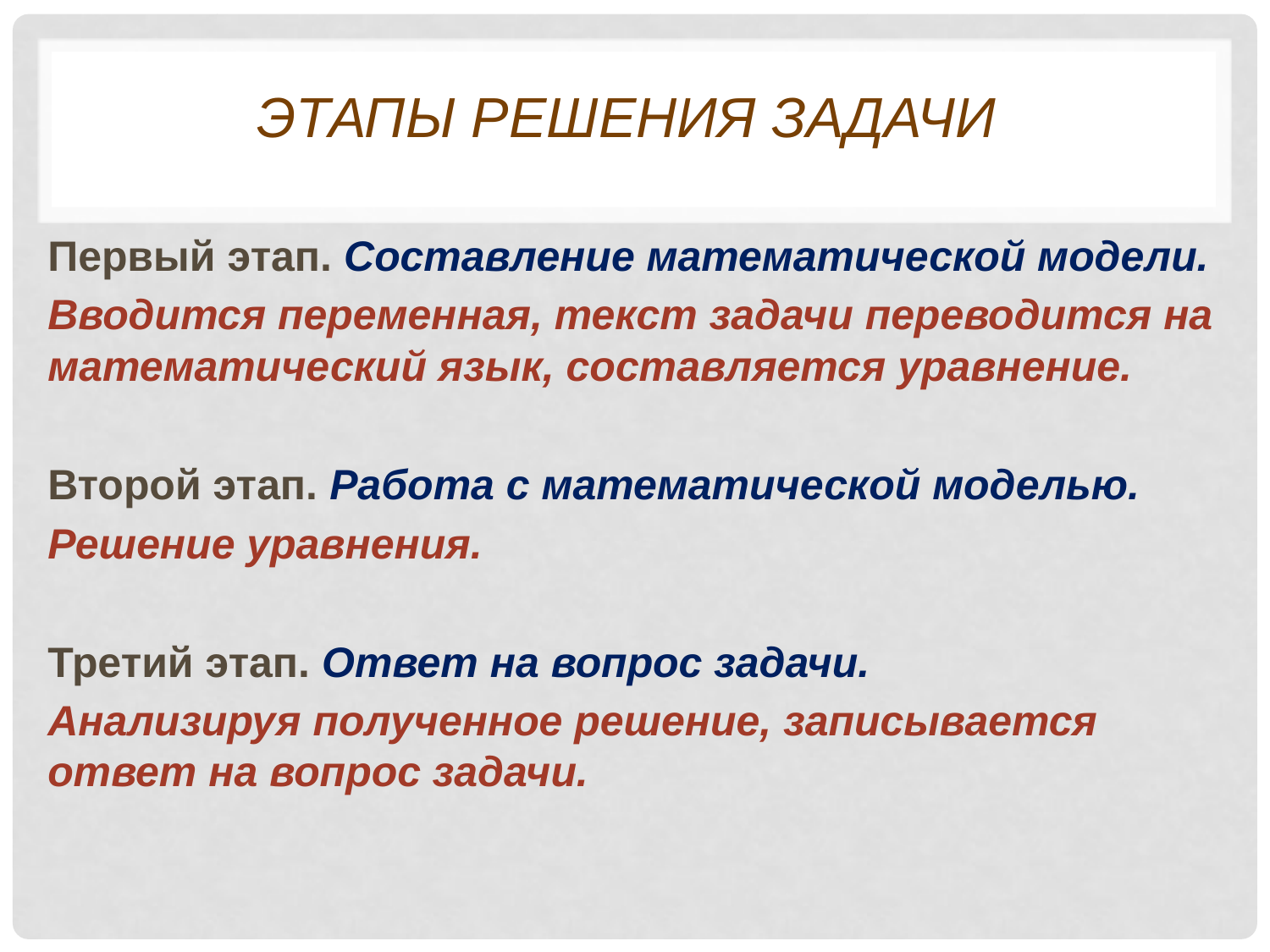

# Этапы решения задачи
Первый этап. Составление математической модели.
Вводится переменная, текст задачи переводится на математический язык, составляется уравнение.

Второй этап. Работа с математической моделью.
Решение уравнения.

Третий этап. Ответ на вопрос задачи.
Анализируя полученное решение, записывается ответ на вопрос задачи.